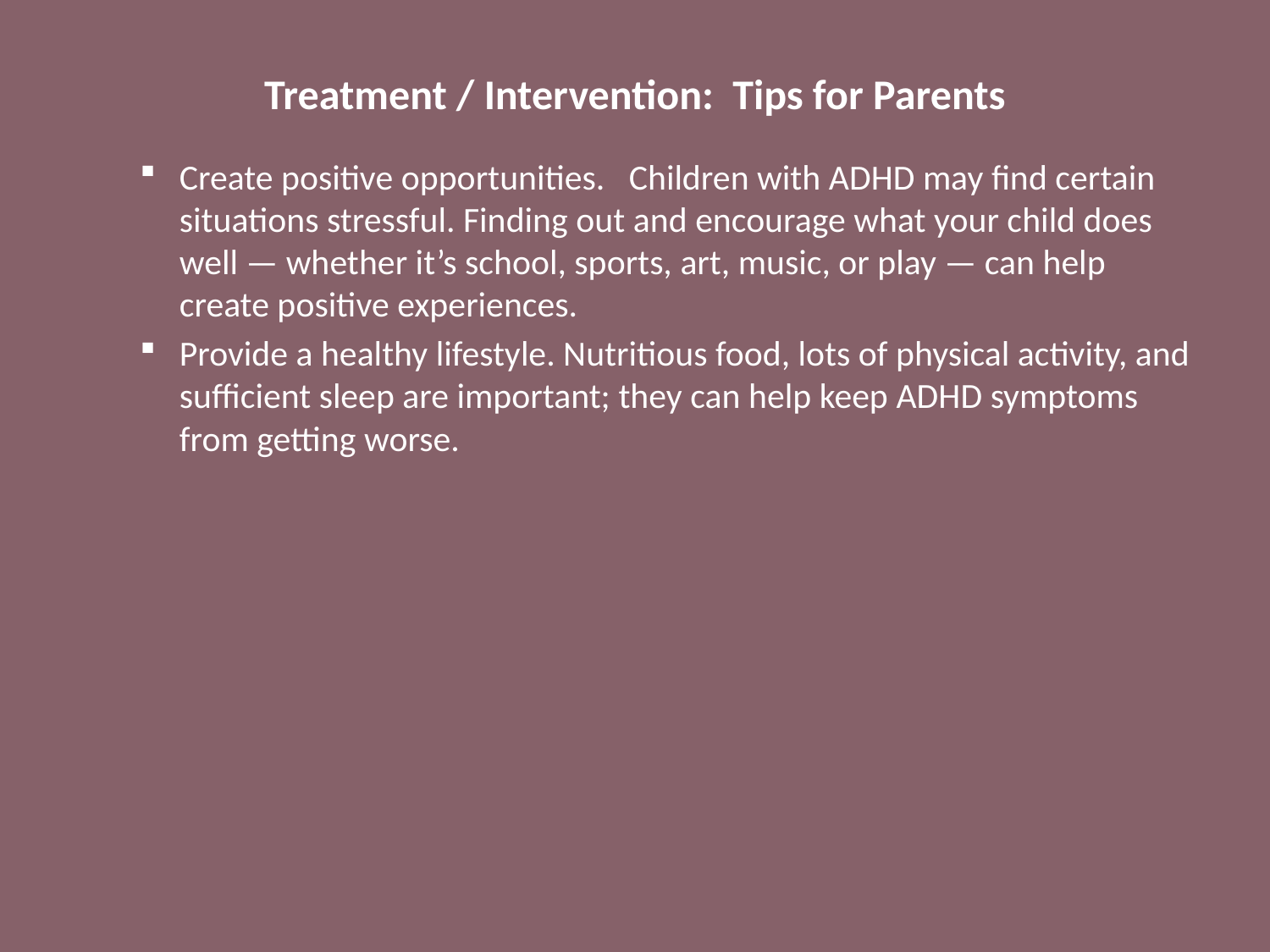

# Treatment / Intervention:  Tips for Parents
Create positive opportunities.   Children with ADHD may find certain situations stressful. Finding out and encourage what your child does well — whether it’s school, sports, art, music, or play — can help create positive experiences.
Provide a healthy lifestyle. Nutritious food, lots of physical activity, and sufficient sleep are important; they can help keep ADHD symptoms from getting worse.